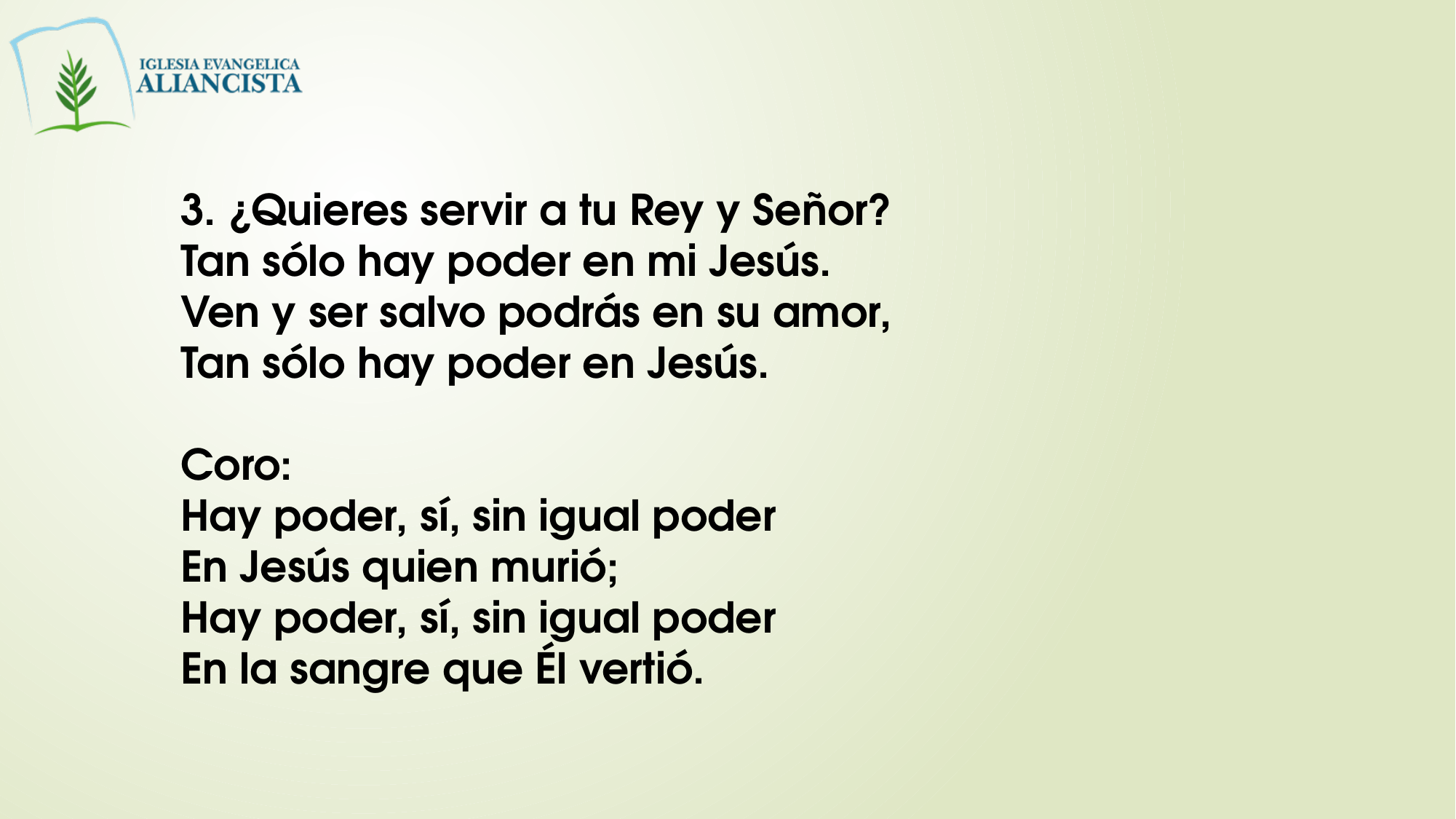

3. ¿Quieres servir a tu Rey y Señor?
Tan sólo hay poder en mi Jesús.
Ven y ser salvo podrás en su amor,
Tan sólo hay poder en Jesús.

Coro:
Hay poder, sí, sin igual poder
En Jesús quien murió;
Hay poder, sí, sin igual poder
En la sangre que Él vertió.